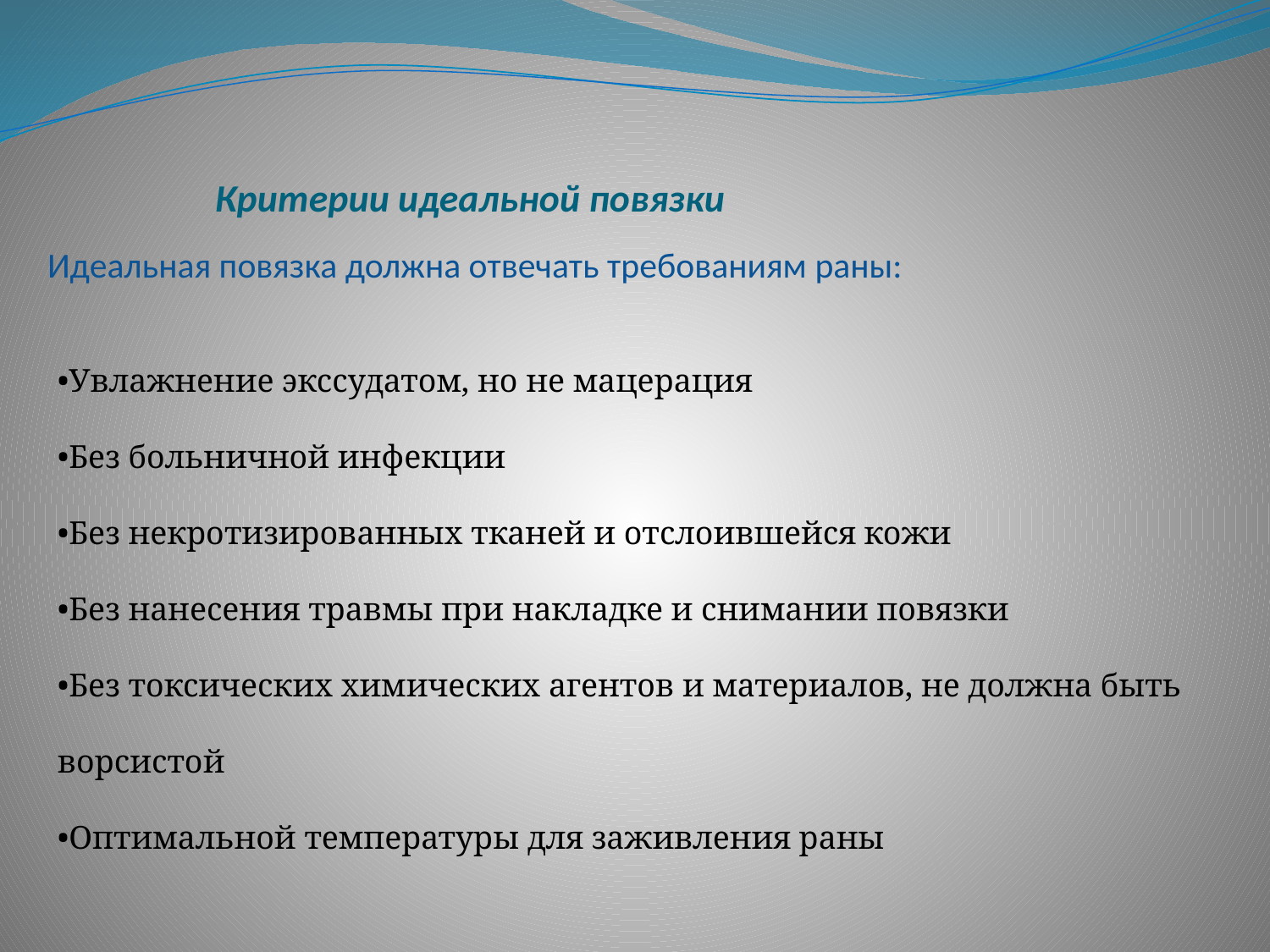

# Критерии идеальной повязки
Идеальная повязка должна отвечать требованиям раны:
•Увлажнение экссудатом, но не мацерация
•Без больничной инфекции
•Без некротизированных тканей и отслоившейся кожи
•Без нанесения травмы при накладке и снимании повязки
•Без токсических химических агентов и материалов, не должна быть ворсистой
•Оптимальной температуры для заживления раны